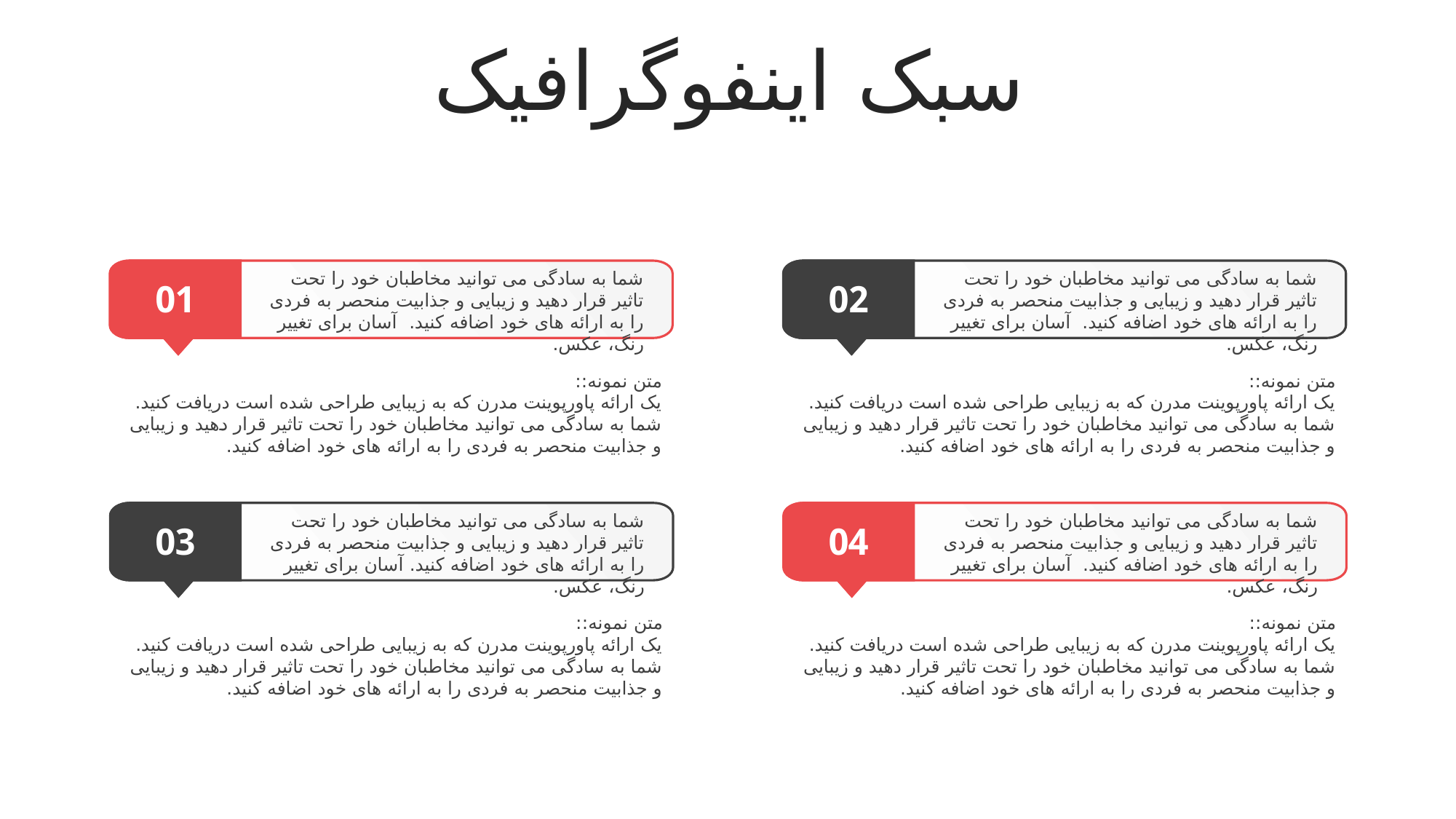

سبک اینفوگرافیک

شما به سادگی می توانید مخاطبان خود را تحت تاثیر قرار دهید و زیبایی و جذابیت منحصر به فردی را به ارائه های خود اضافه کنید.  آسان برای تغییر رنگ، عکس.
شما به سادگی می توانید مخاطبان خود را تحت تاثیر قرار دهید و زیبایی و جذابیت منحصر به فردی را به ارائه های خود اضافه کنید.  آسان برای تغییر رنگ، عکس.

01
02
متن نمونه::
یک ارائه پاورپوینت مدرن که به زیبایی طراحی شده است دریافت کنید. شما به سادگی می توانید مخاطبان خود را تحت تاثیر قرار دهید و زیبایی و جذابیت منحصر به فردی را به ارائه های خود اضافه کنید.
متن نمونه::
یک ارائه پاورپوینت مدرن که به زیبایی طراحی شده است دریافت کنید. شما به سادگی می توانید مخاطبان خود را تحت تاثیر قرار دهید و زیبایی و جذابیت منحصر به فردی را به ارائه های خود اضافه کنید.

شما به سادگی می توانید مخاطبان خود را تحت تاثیر قرار دهید و زیبایی و جذابیت منحصر به فردی را به ارائه های خود اضافه کنید. آسان برای تغییر رنگ، عکس.
شما به سادگی می توانید مخاطبان خود را تحت تاثیر قرار دهید و زیبایی و جذابیت منحصر به فردی را به ارائه های خود اضافه کنید.  آسان برای تغییر رنگ، عکس.

03
04
متن نمونه::
یک ارائه پاورپوینت مدرن که به زیبایی طراحی شده است دریافت کنید. شما به سادگی می توانید مخاطبان خود را تحت تاثیر قرار دهید و زیبایی و جذابیت منحصر به فردی را به ارائه های خود اضافه کنید.
متن نمونه::
یک ارائه پاورپوینت مدرن که به زیبایی طراحی شده است دریافت کنید. شما به سادگی می توانید مخاطبان خود را تحت تاثیر قرار دهید و زیبایی و جذابیت منحصر به فردی را به ارائه های خود اضافه کنید.